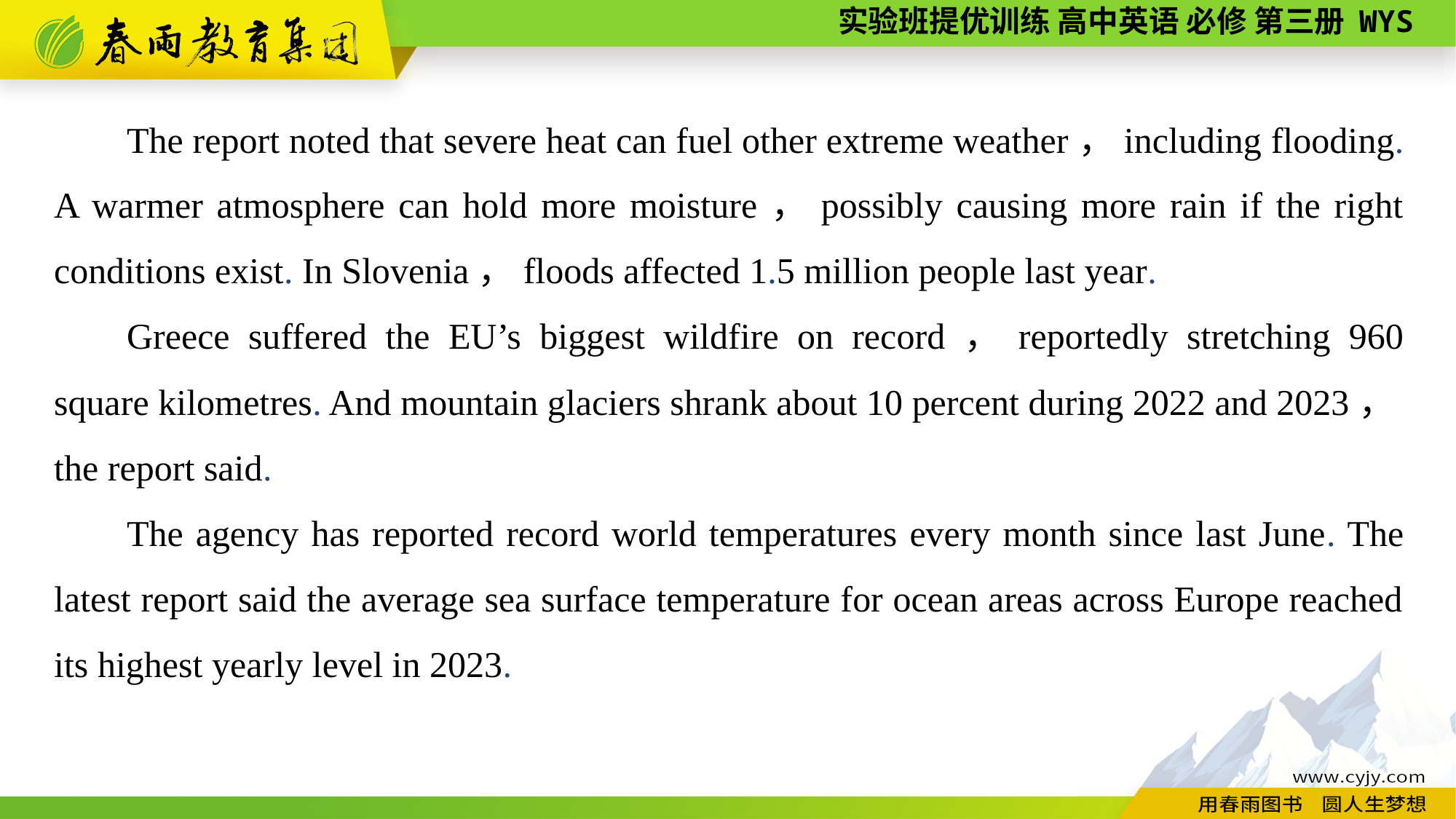

The report noted that severe heat can fuel other extreme weather，including flooding. A warmer atmosphere can hold more moisture，possibly causing more rain if the right conditions exist. In Slovenia，floods affected 1.5 million people last year.
Greece suffered the EU’s biggest wildfire on record，reportedly stretching 960 square kilometres. And mountain glaciers shrank about 10 percent during 2022 and 2023，the report said.
The agency has reported record world temperatures every month since last June. The latest report said the average sea surface temperature for ocean areas across Europe reached its highest yearly level in 2023.